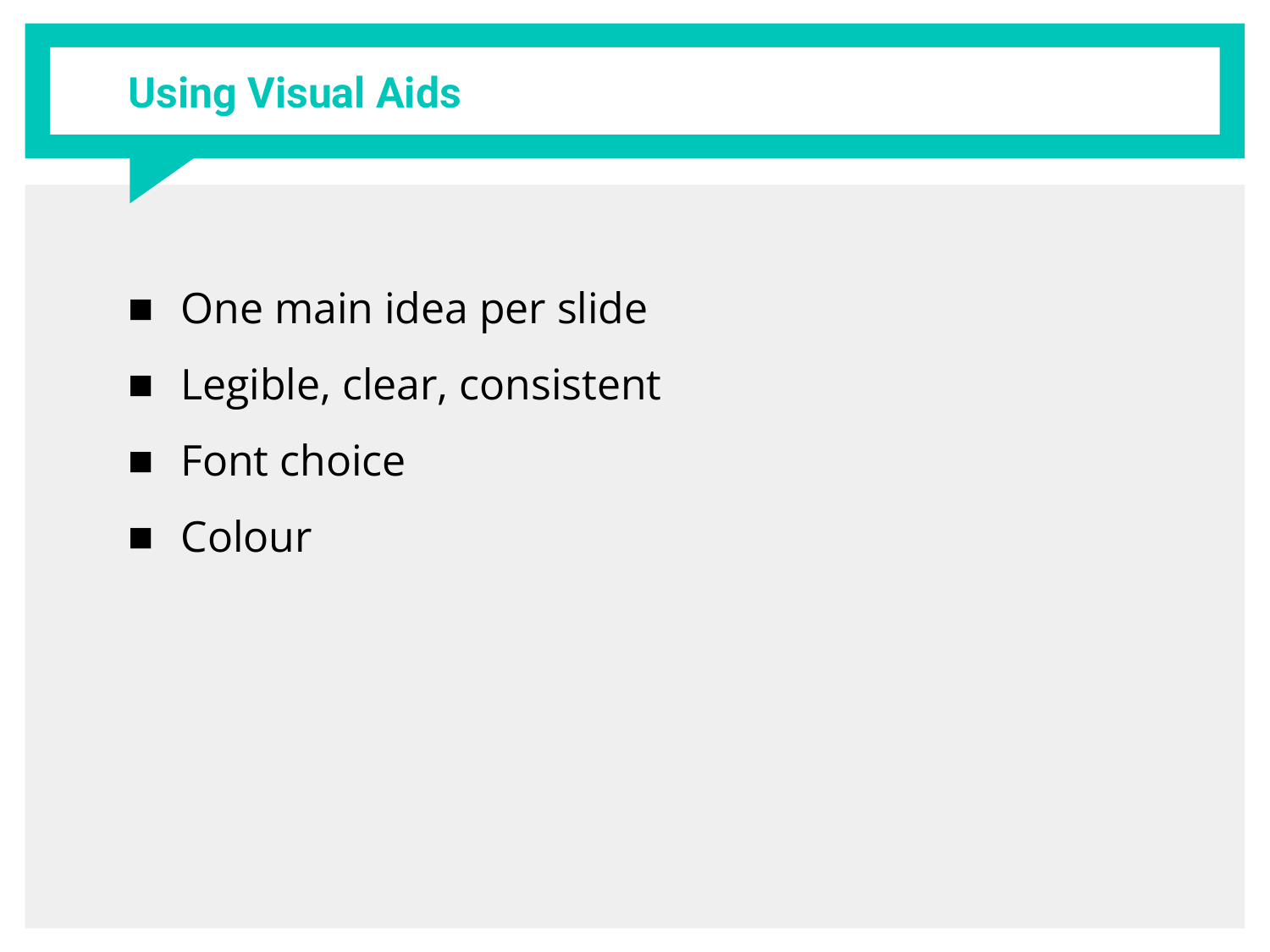

# Using Visual Aids
One main idea per slide
Legible, clear, consistent
Font choice
Colour